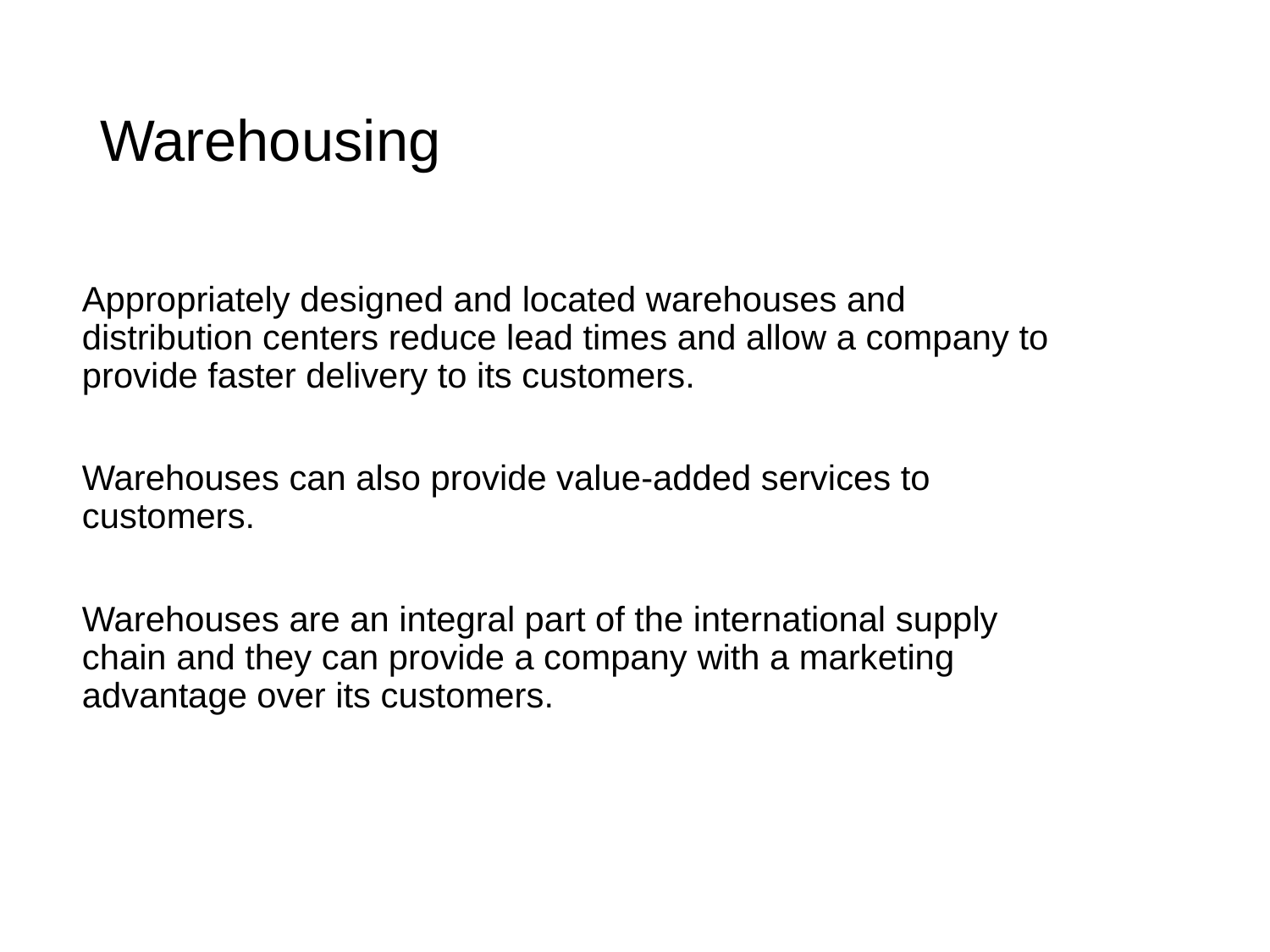

# Warehousing
Appropriately designed and located warehouses and distribution centers reduce lead times and allow a company to provide faster delivery to its customers.

Warehouses can also provide value-added services to customers.

Warehouses are an integral part of the international supply chain and they can provide a company with a marketing advantage over its customers.